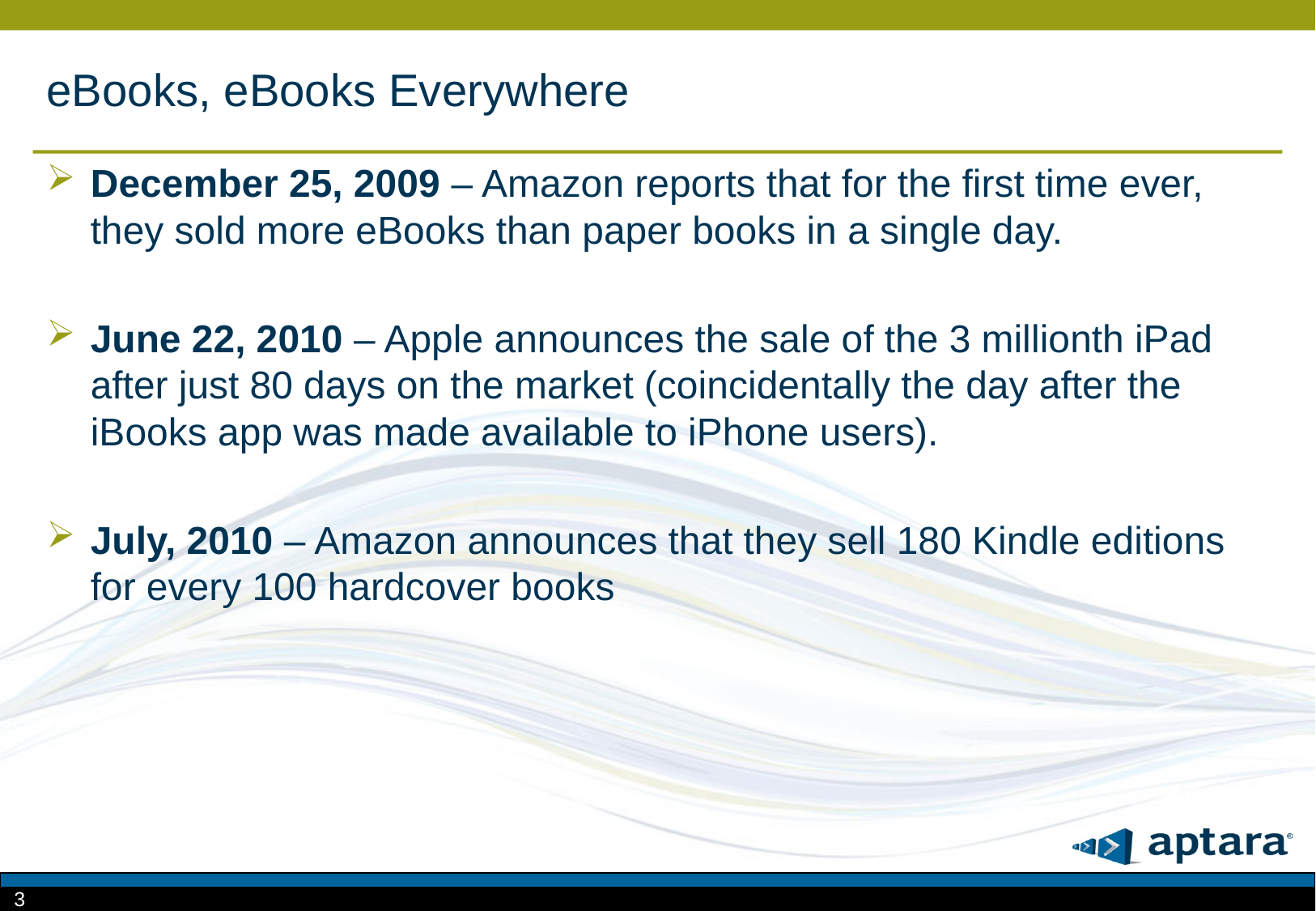

# eBooks, eBooks Everywhere
December 25, 2009 – Amazon reports that for the first time ever, they sold more eBooks than paper books in a single day.

June 22, 2010 – Apple announces the sale of the 3 millionth iPad after just 80 days on the market (coincidentally the day after the iBooks app was made available to iPhone users).

July, 2010 – Amazon announces that they sell 180 Kindle editions for every 100 hardcover books

3